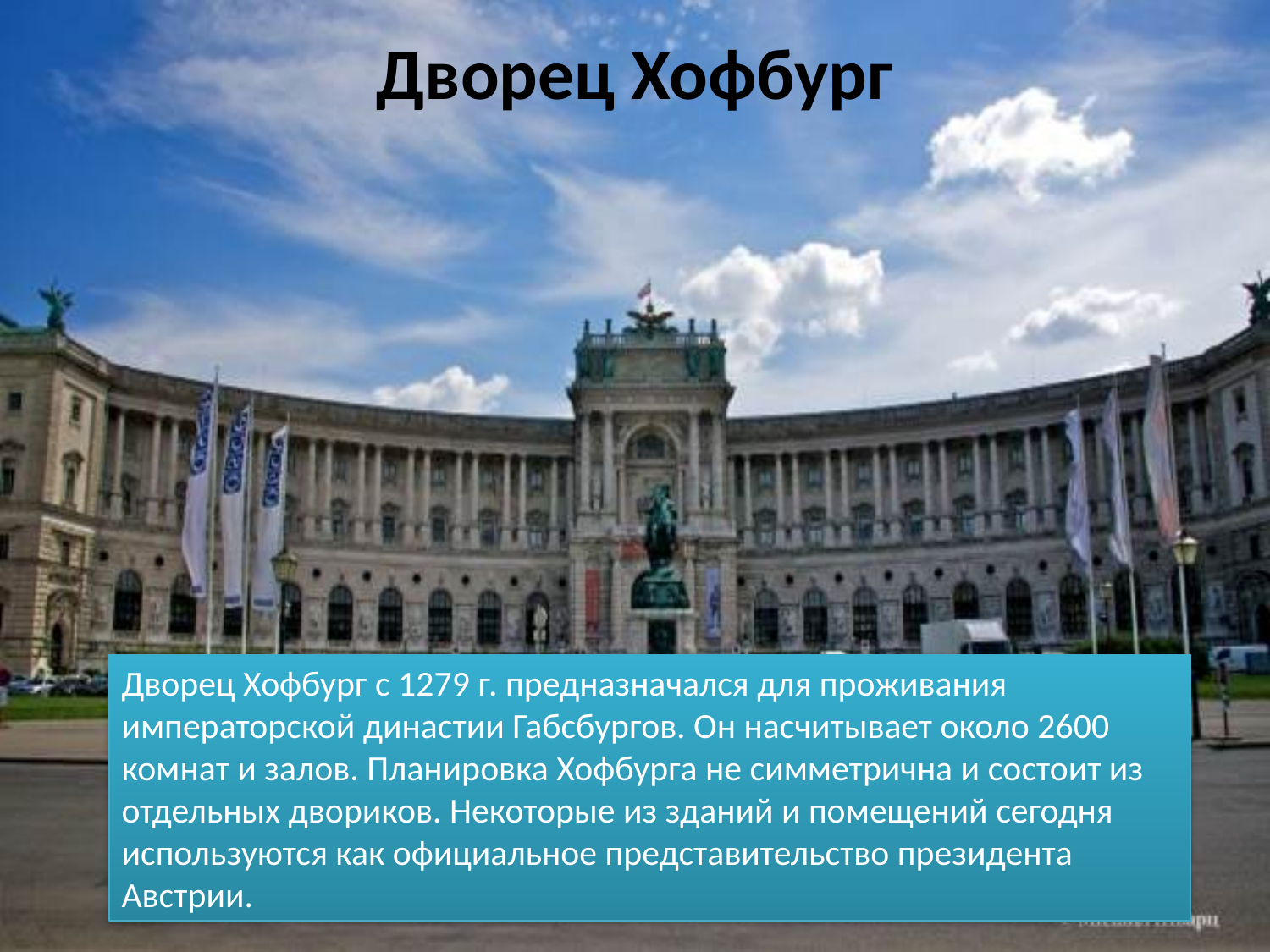

# Дворец Хофбург
Дворец Хофбург с 1279 г. предназначался для проживания императорской династии Габсбургов. Он насчитывает около 2600 комнат и залов. Планировка Хофбурга не симметрична и состоит из отдельных двориков. Некоторые из зданий и помещений сегодня используются как официальное представительство президента Австрии.